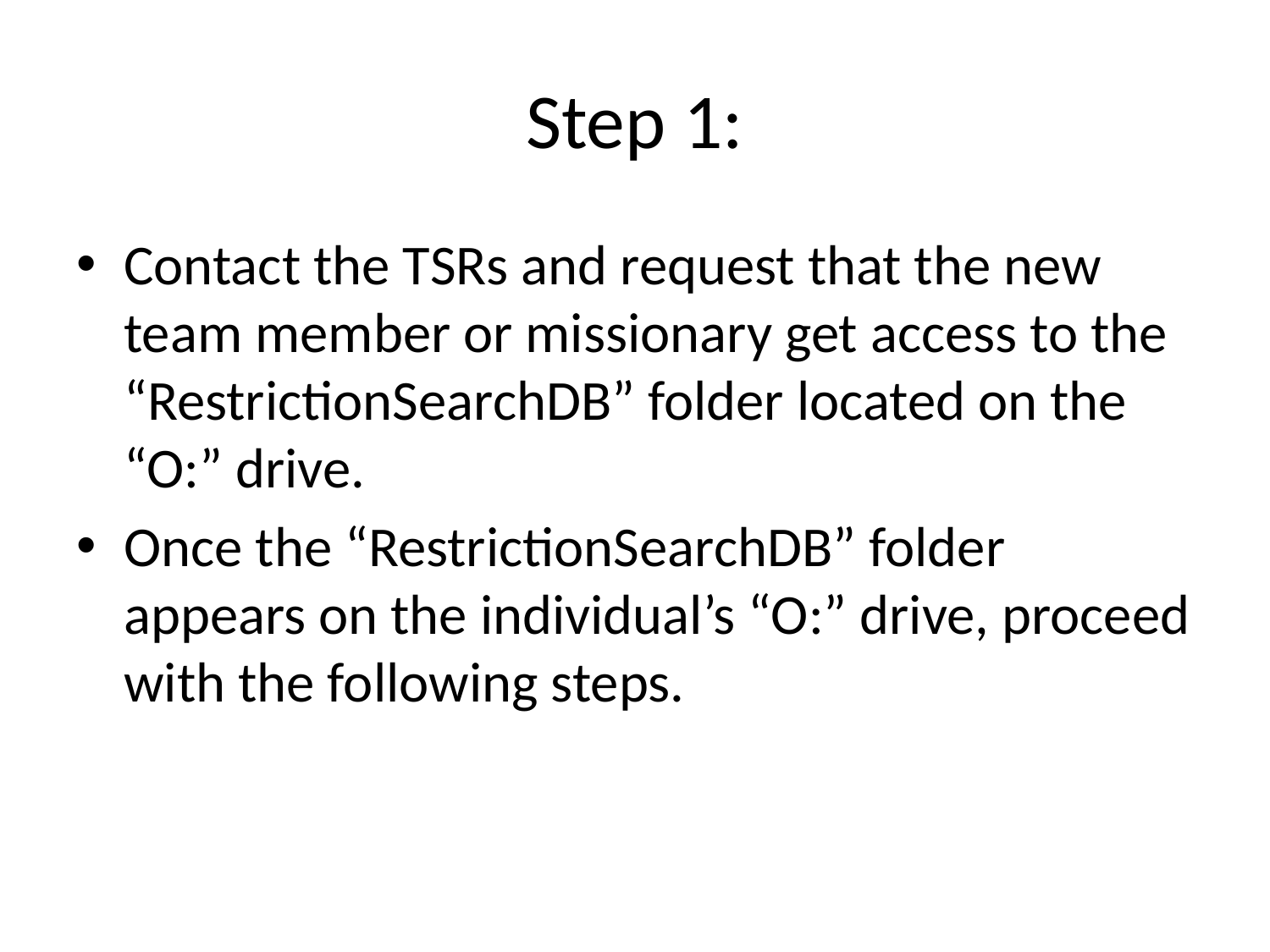

# Step 1:
Contact the TSRs and request that the new team member or missionary get access to the “RestrictionSearchDB” folder located on the “O:” drive.
Once the “RestrictionSearchDB” folder appears on the individual’s “O:” drive, proceed with the following steps.